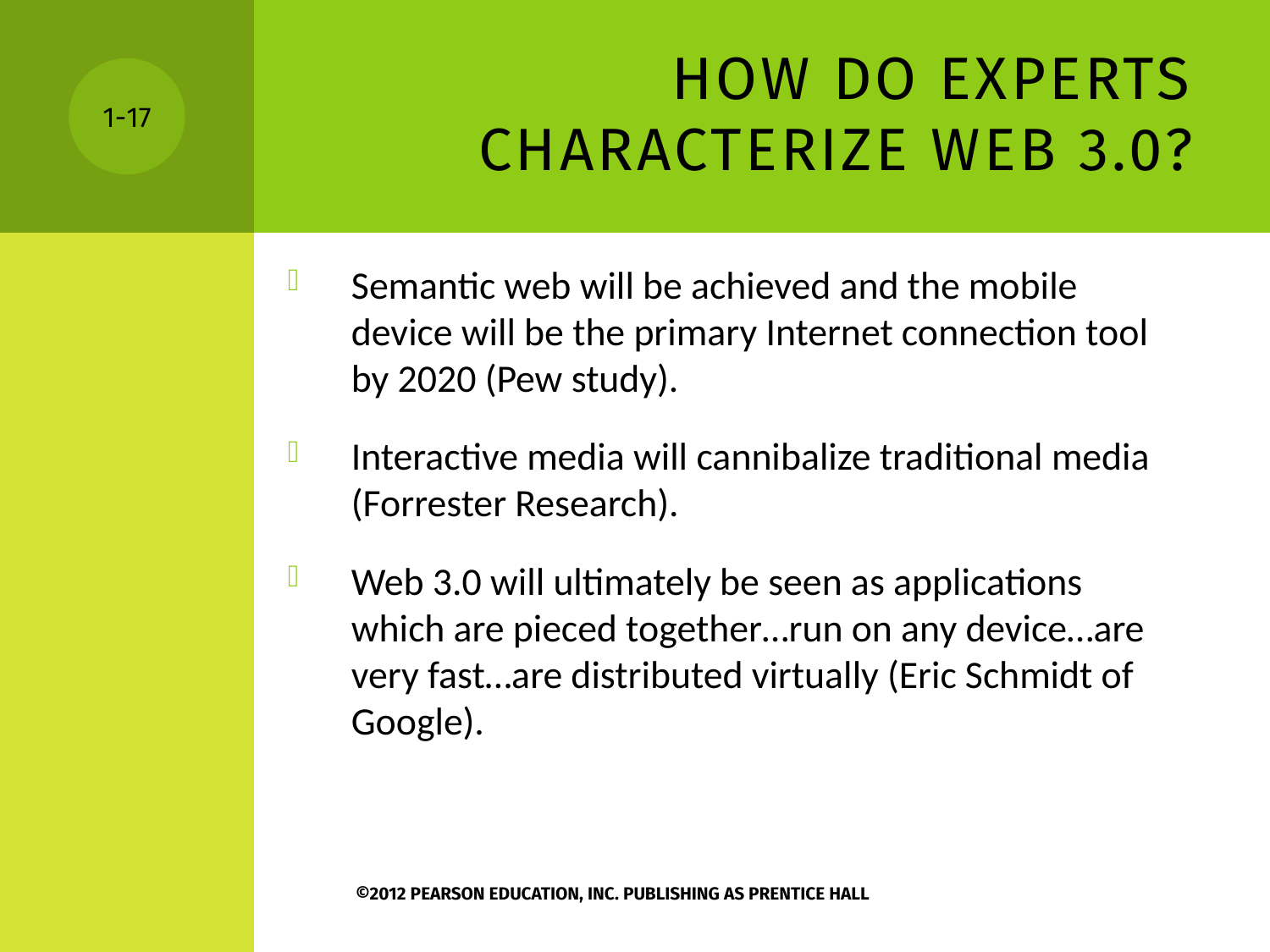

# How do experts characterize Web 3.0?
1-17
Semantic web will be achieved and the mobile device will be the primary Internet connection tool by 2020 (Pew study).
Interactive media will cannibalize traditional media (Forrester Research).
Web 3.0 will ultimately be seen as applications which are pieced together…run on any device…are very fast…are distributed virtually (Eric Schmidt of Google).

 ©2012 PEARSON EDUCATION, INC. PUBLISHING AS PRENTICE HALL